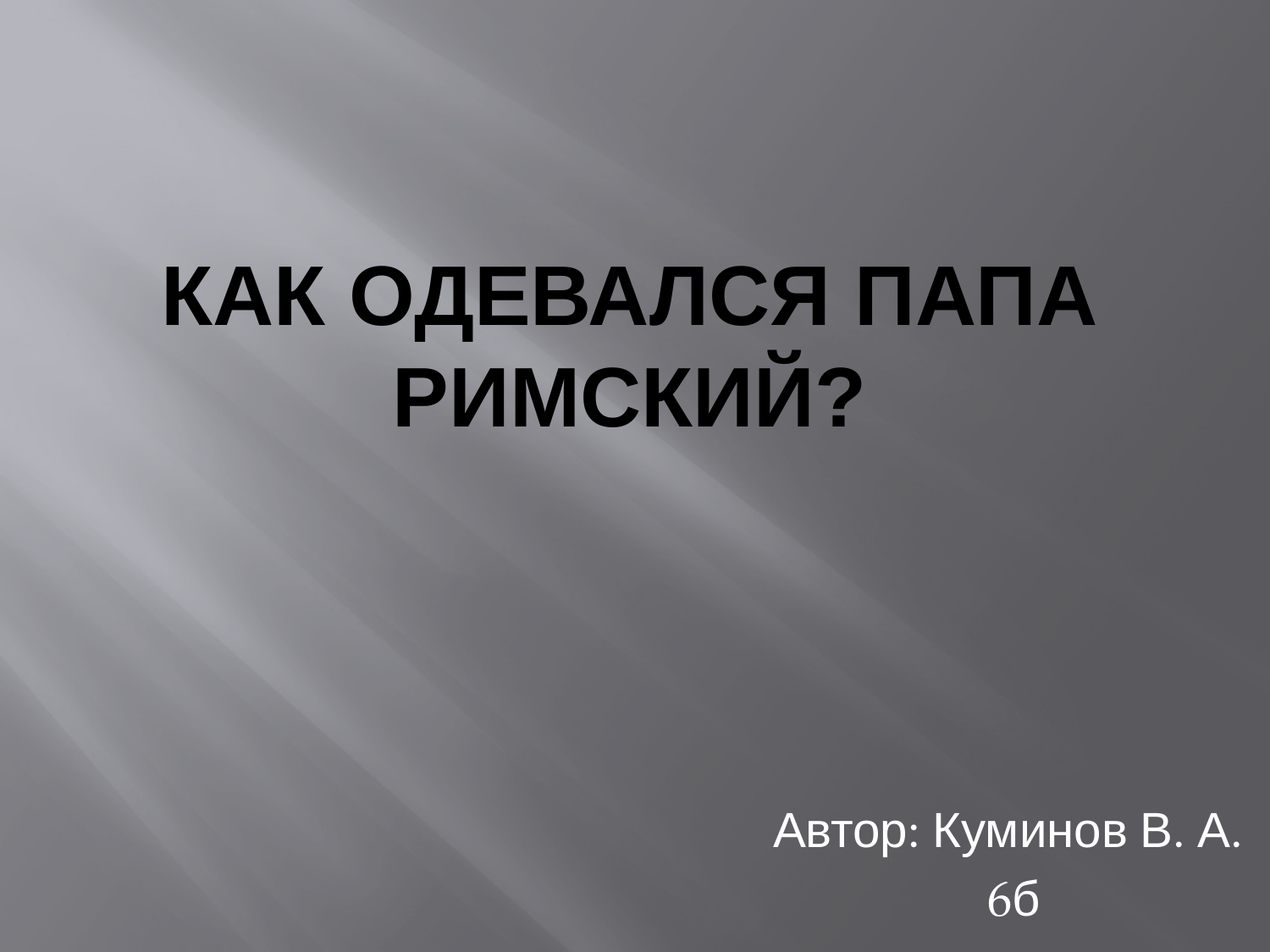

# Как одевался папа римский?
Автор: Куминов В. А.
 6б